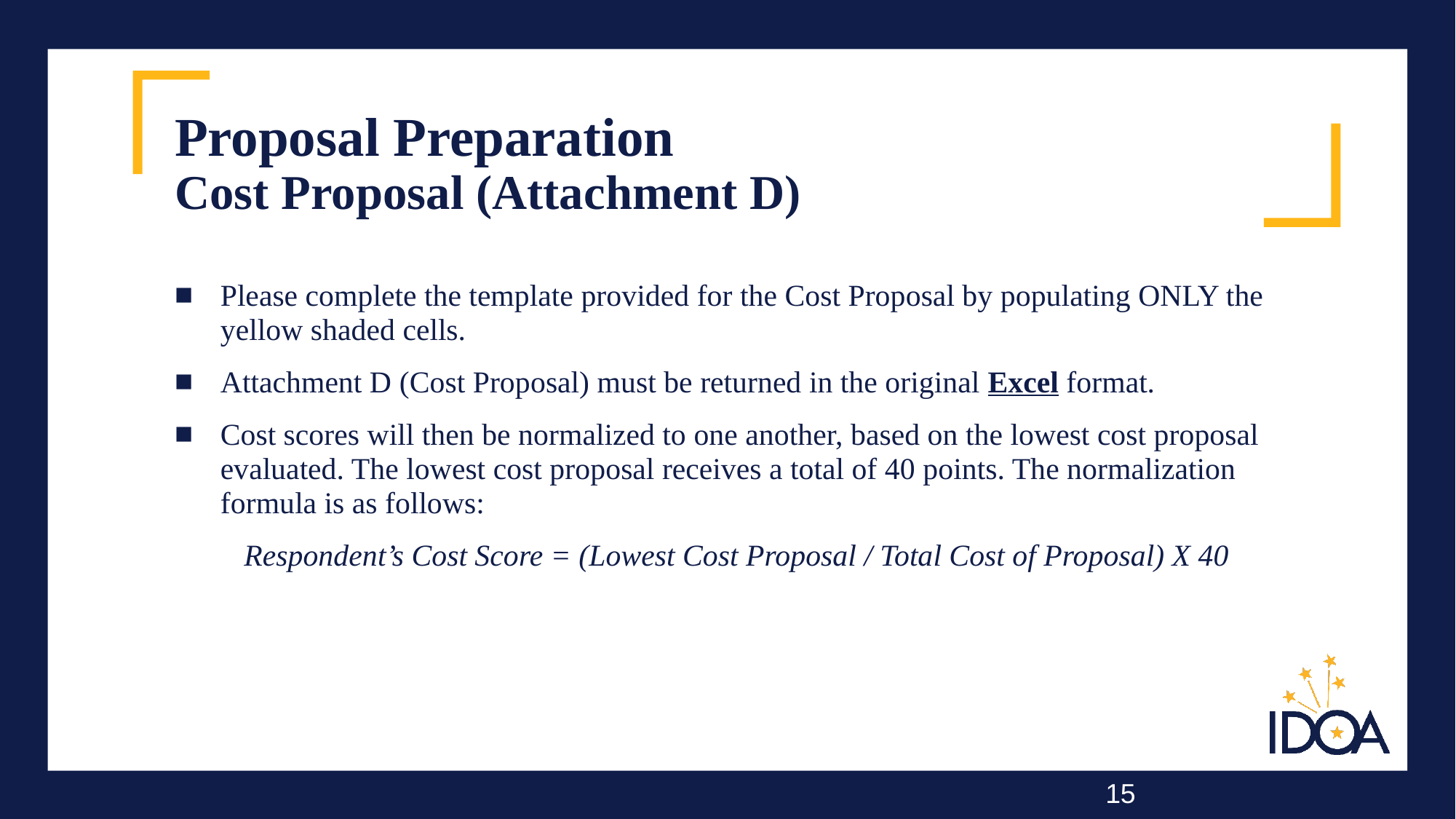

# Proposal Preparation Cost Proposal (Attachment D)
Please complete the template provided for the Cost Proposal by populating ONLY the yellow shaded cells.
Attachment D (Cost Proposal) must be returned in the original Excel format.
Cost scores will then be normalized to one another, based on the lowest cost proposal evaluated. The lowest cost proposal receives a total of 40 points. The normalization formula is as follows:
Respondent’s Cost Score = (Lowest Cost Proposal / Total Cost of Proposal) X 40
15